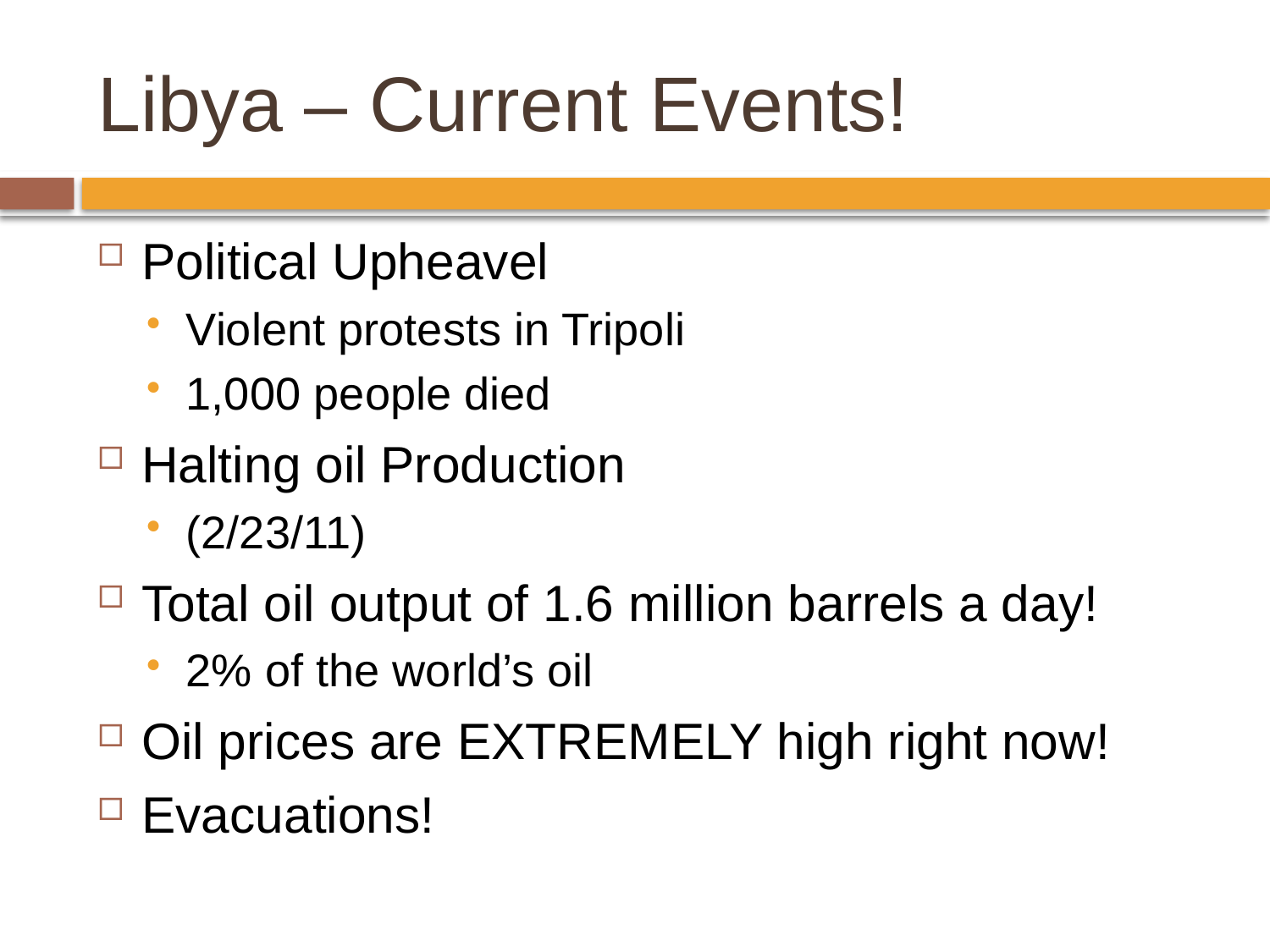

# Libya – Current Events!
Political Upheavel
Violent protests in Tripoli
1,000 people died
Halting oil Production
(2/23/11)
Total oil output of 1.6 million barrels a day!
2% of the world’s oil
Oil prices are EXTREMELY high right now!
Evacuations!